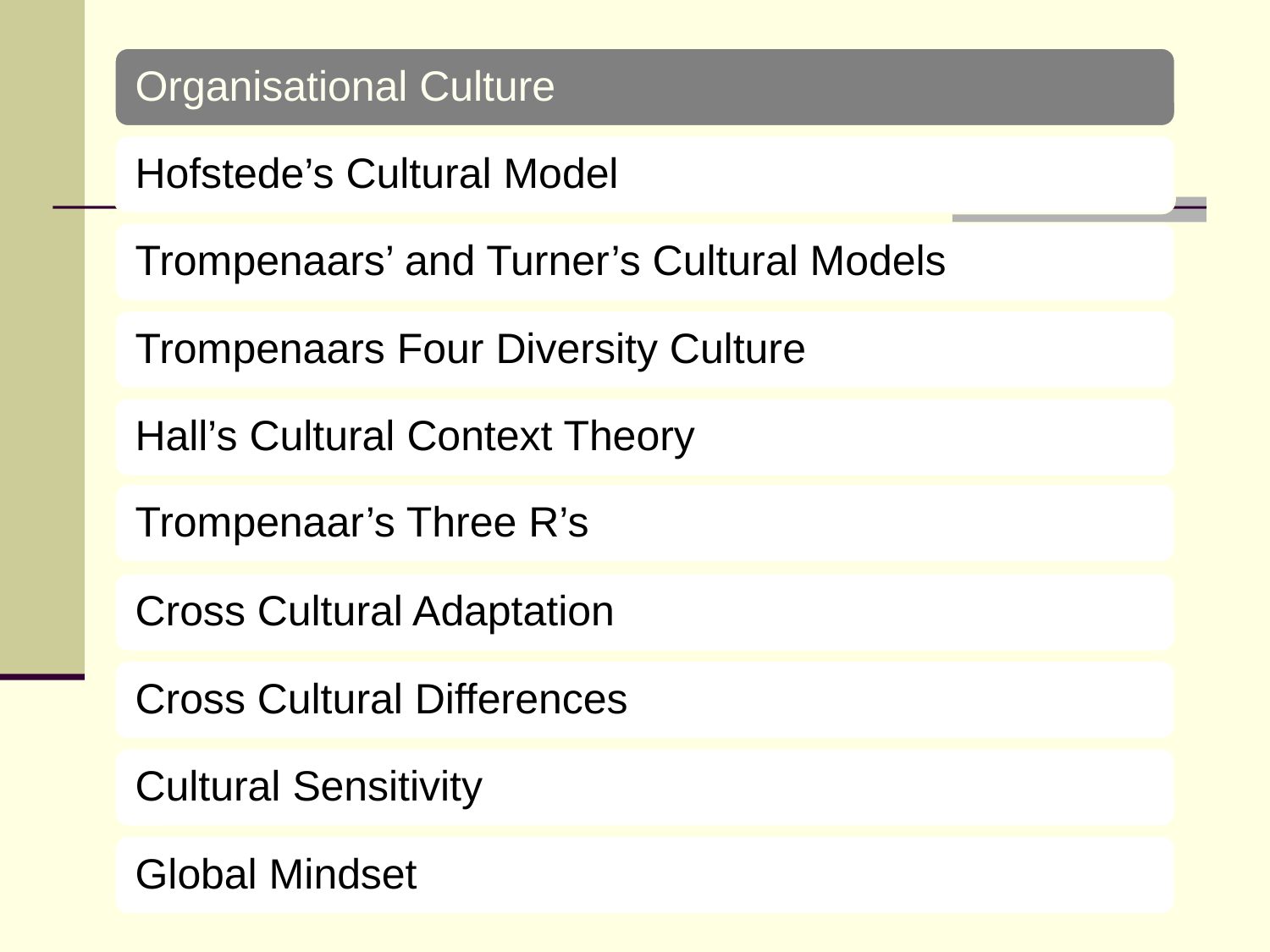

Organisational Culture
Hofstede’s Cultural Model
Trompenaars’ and Turner’s Cultural Models
Trompenaars Four Diversity Culture
Hall’s Cultural Context Theory
Trompenaar’s Three R’s
Cross Cultural Adaptation
Cross Cultural Differences
Cultural Sensitivity
Global Mindset